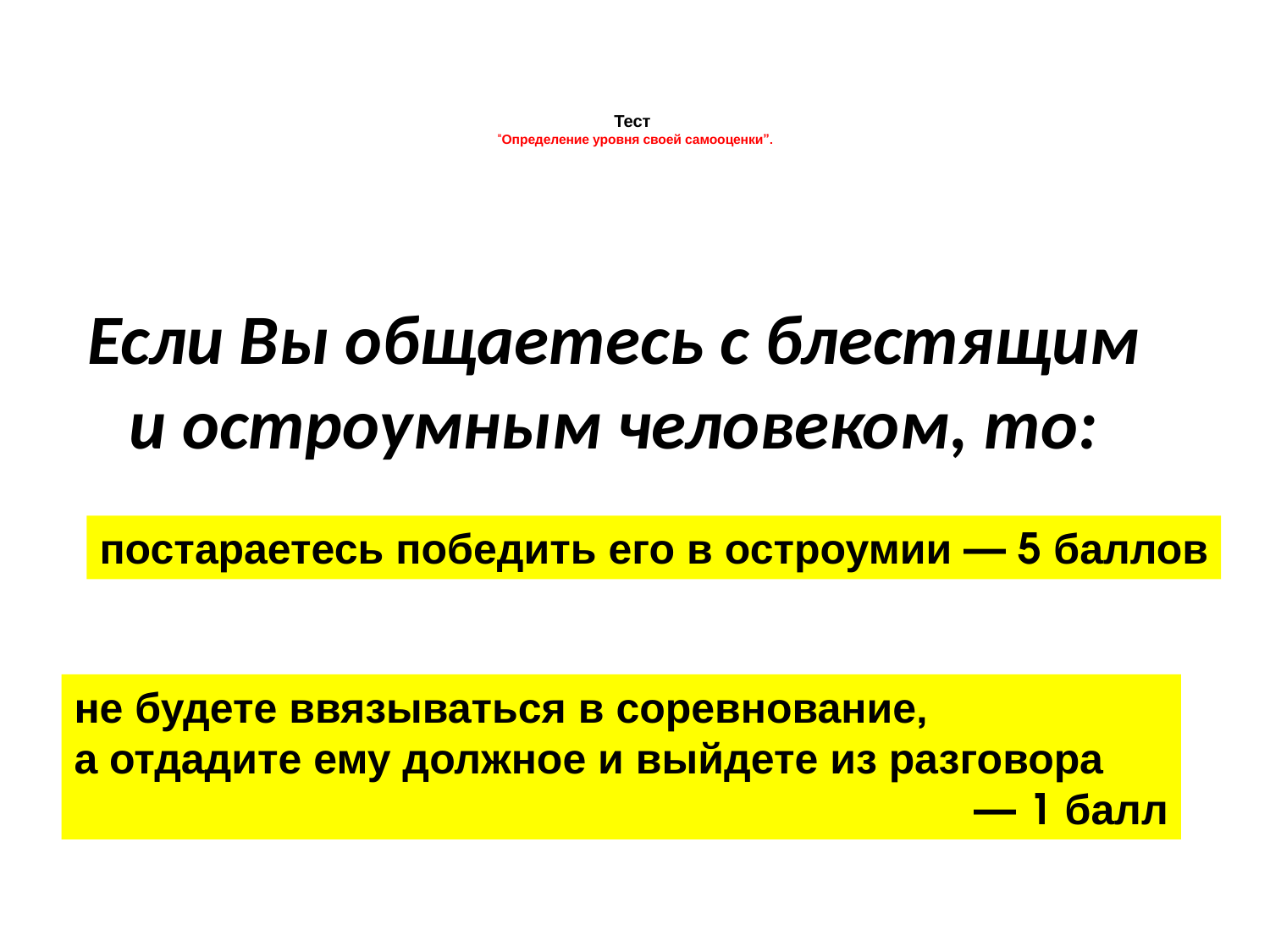

# Тест "Определение уровня своей самооценки”.

Если Вы общаетесь с блестящим
и остроумным человеком, то:
постараетесь победить его в остроумии — 5 баллов
не будете ввязываться в соревнование,
а отдадите ему должное и выйдете из разговора
                                                                            — 1 балл